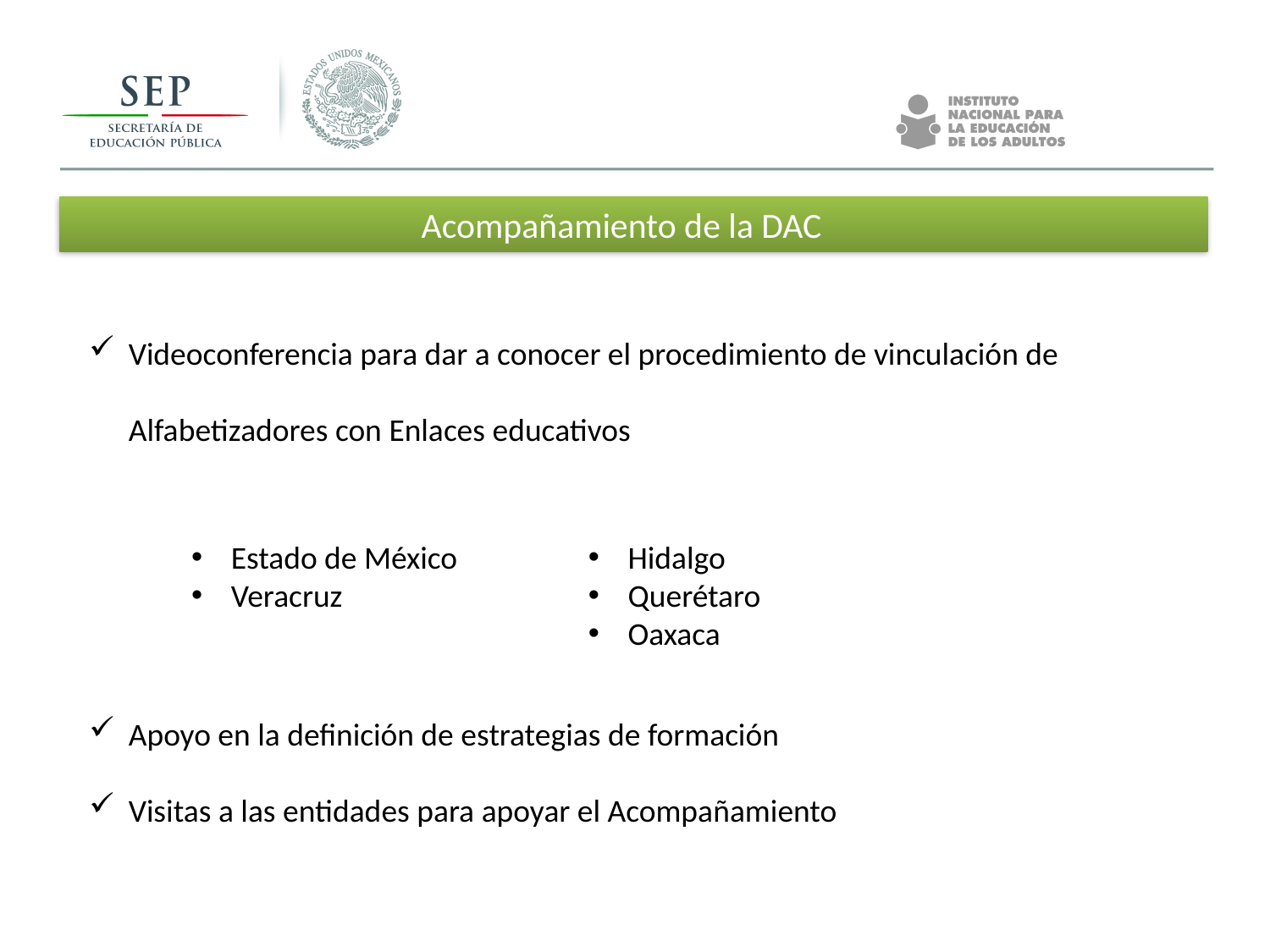

Acompañamiento de la DAC
Videoconferencia para dar a conocer el procedimiento de vinculación de Alfabetizadores con Enlaces educativos

Apoyo en la definición de estrategias de formación
Visitas a las entidades para apoyar el Acompañamiento
Estado de México
Veracruz
Hidalgo
Querétaro
Oaxaca